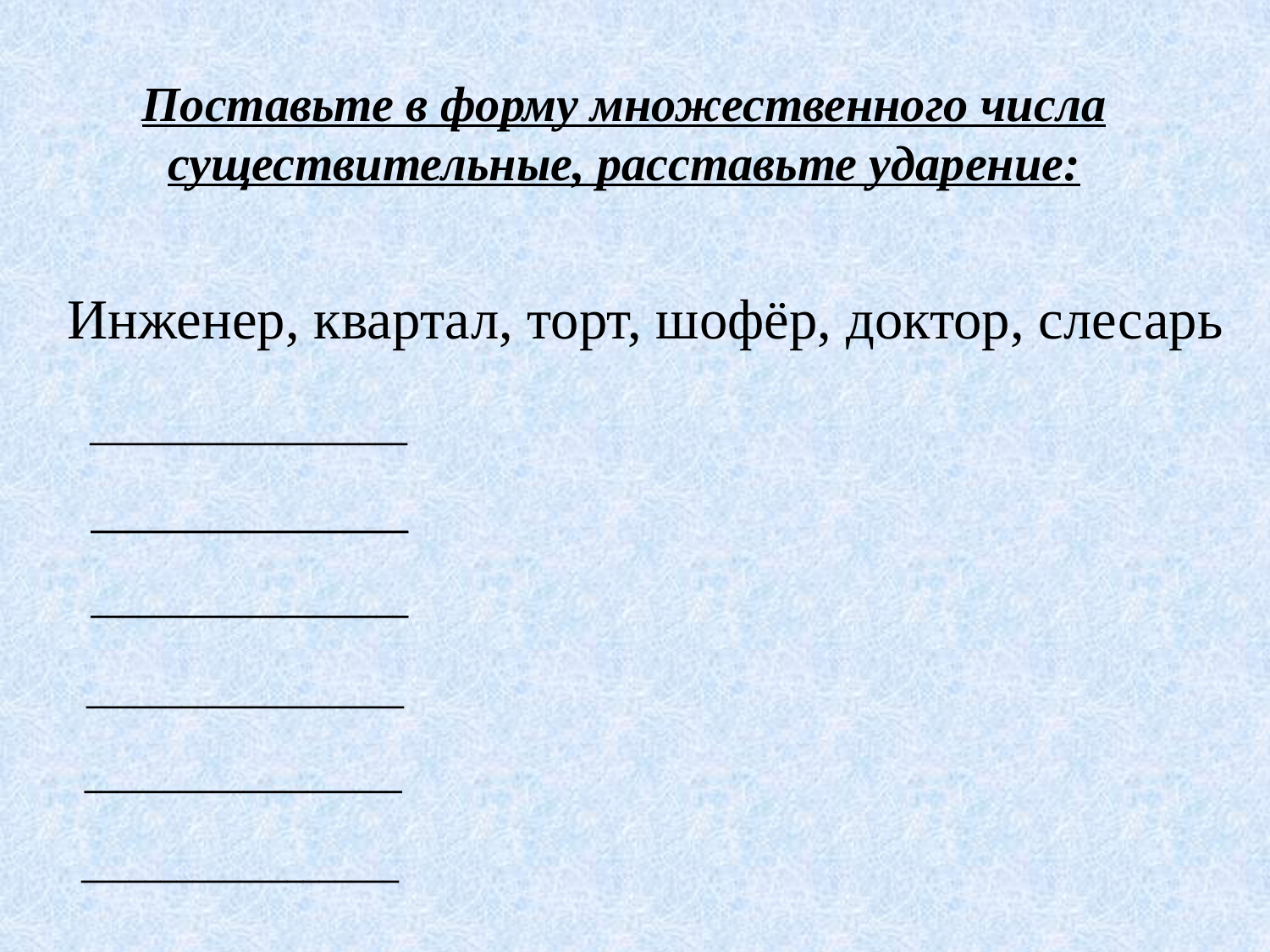

Поставьте в форму множественного числа существительные, расставьте ударение:
Инженер, квартал, торт, шофёр, доктор, слесарь
____________________
____________________
____________________
____________________
____________________
____________________